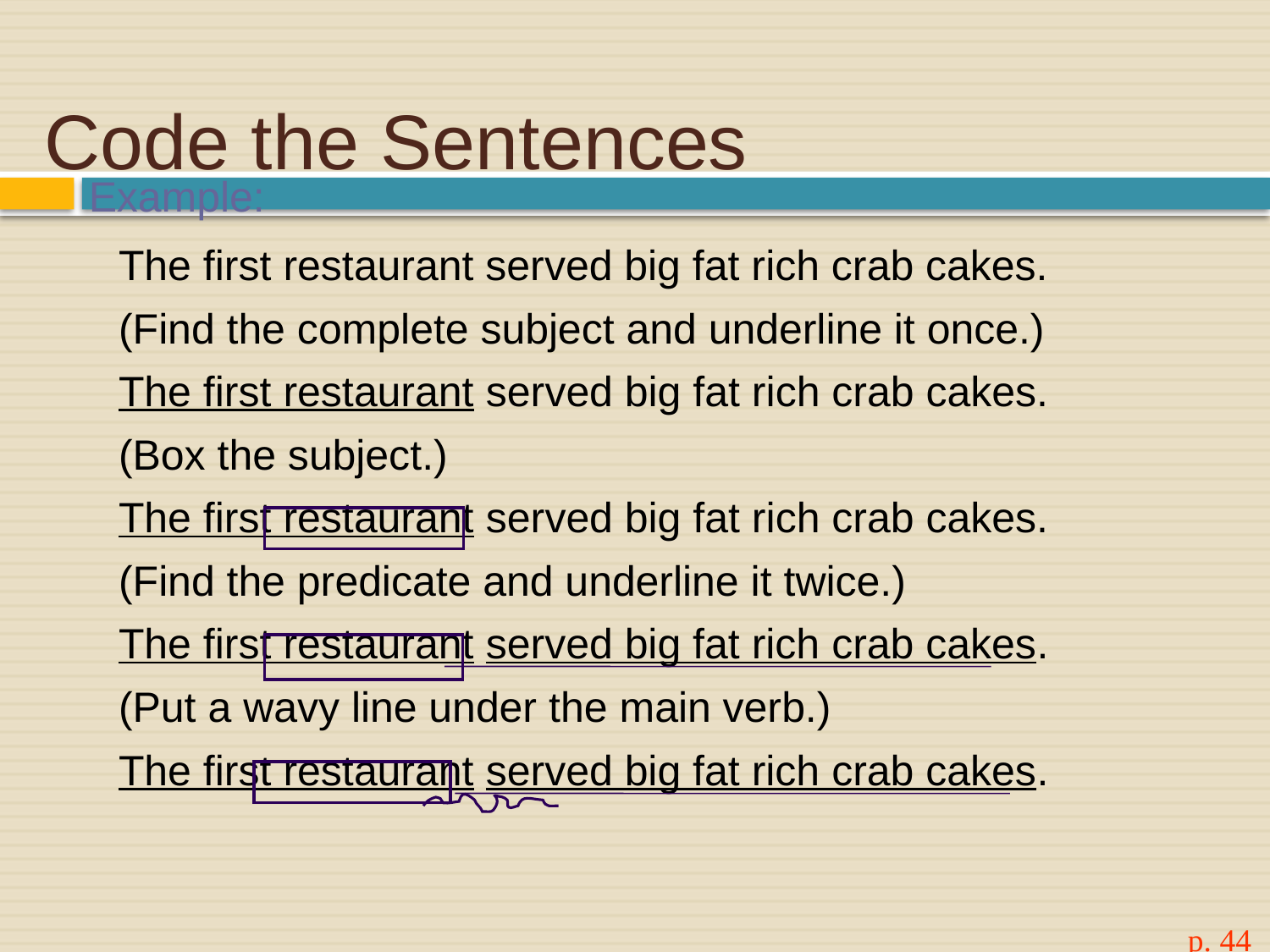

# Code the Sentences
Example:
The first restaurant served big fat rich crab cakes.
(Find the complete subject and underline it once.)
The first restaurant served big fat rich crab cakes.
(Box the subject.)
The first restaurant served big fat rich crab cakes.
(Find the predicate and underline it twice.)
The first restaurant served big fat rich crab cakes.
(Put a wavy line under the main verb.)
The first restaurant served big fat rich crab cakes.

p. 44
p. 44